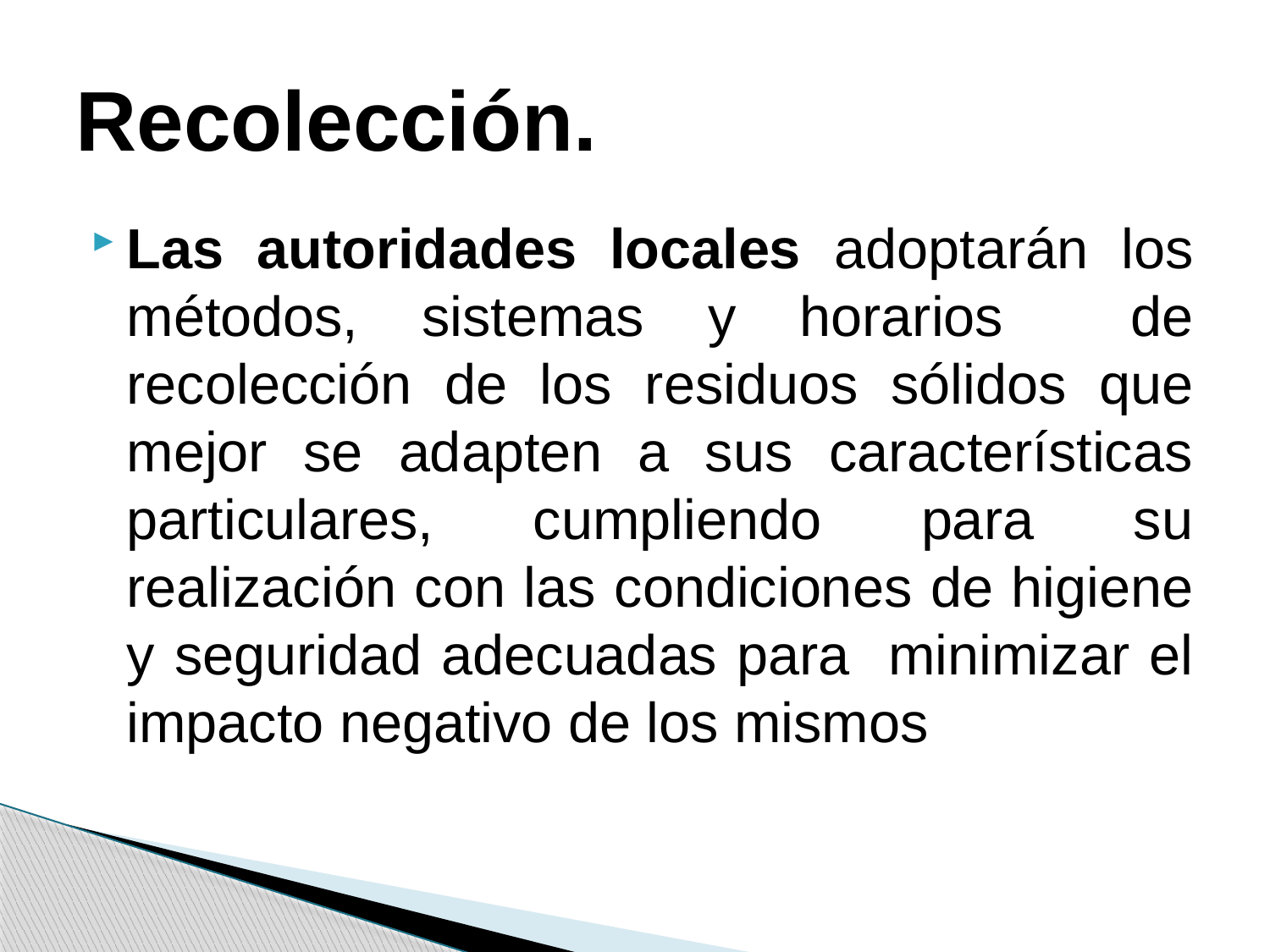

# Recolección.
Las autoridades locales adoptarán los métodos, sistemas y horarios  de recolección de los residuos sólidos que mejor se adapten a sus características particulares, cumpliendo para su realización con las condiciones de higiene y seguridad adecuadas para  minimizar el impacto negativo de los mismos